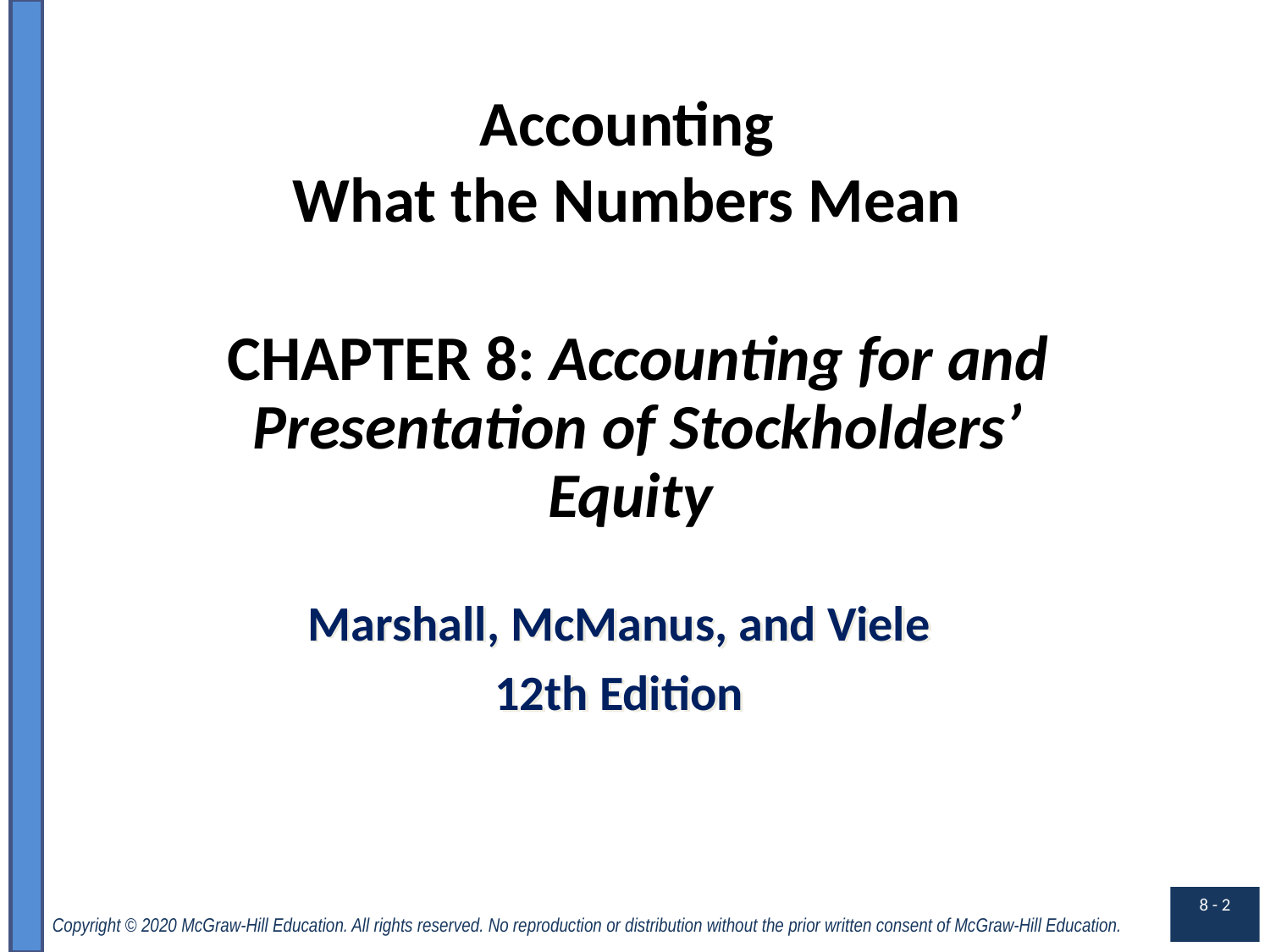

Accounting
What the Numbers Mean
CHAPTER 8: Accounting for and Presentation of Stockholders’ Equity

Marshall, McManus, and Viele
12th Edition